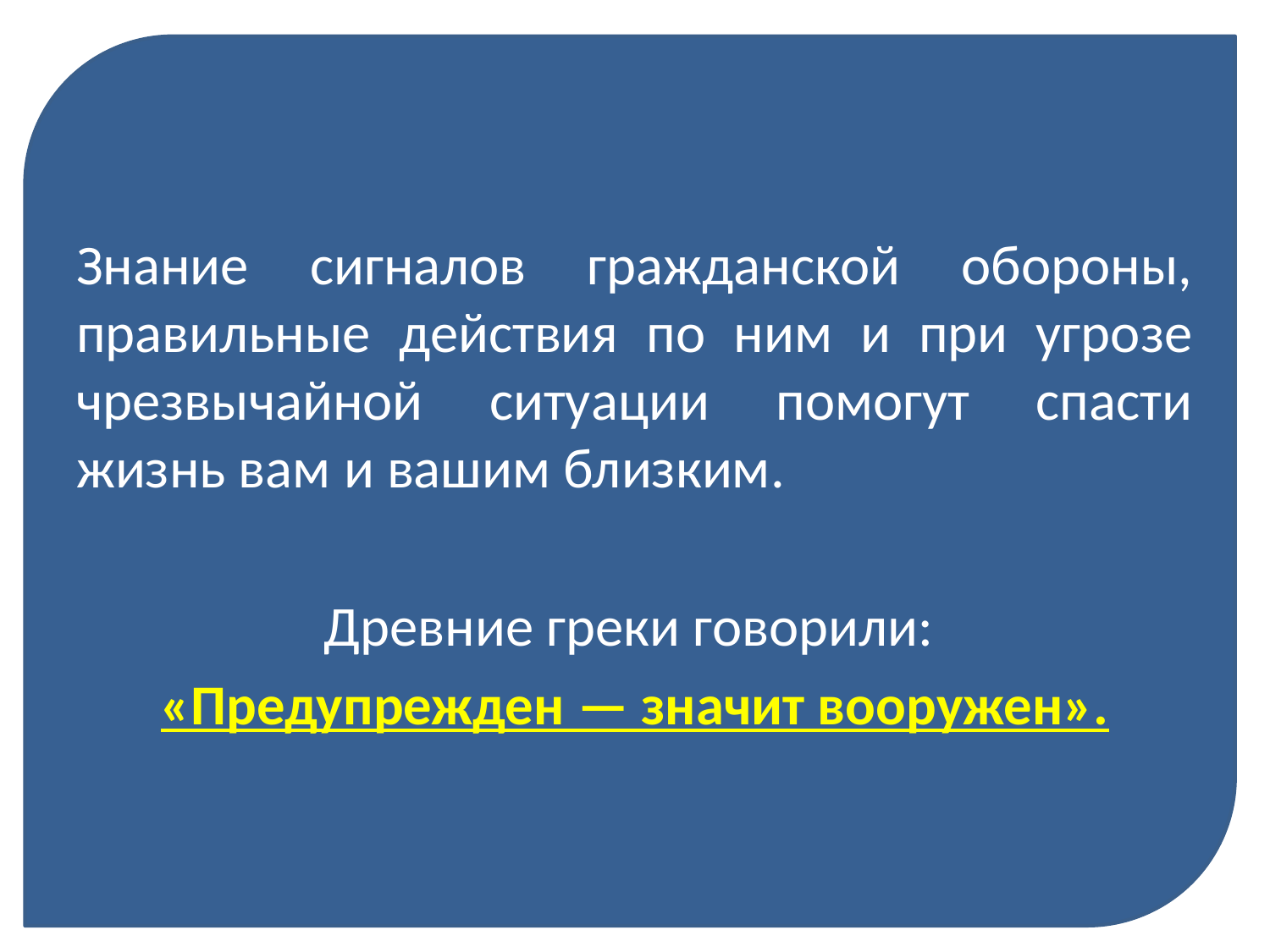

#
Знание сигналов гражданской обороны, правильные действия по ним и при угрозе чрезвычайной ситуации помогут спасти жизнь вам и вашим близким.

Древние греки говорили:
«Предупрежден — значит вооружен».